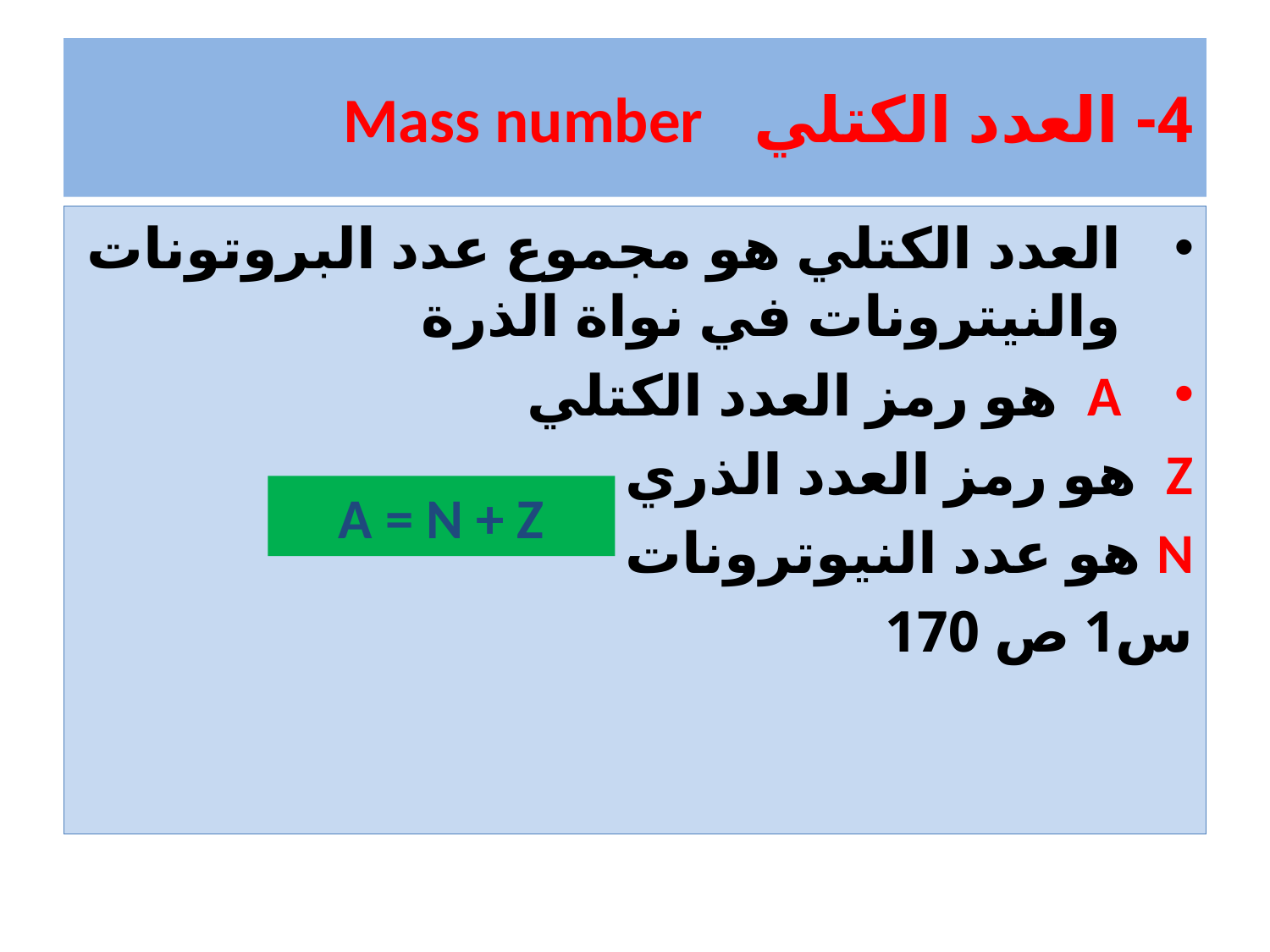

# 4- العدد الكتلي   Mass number
العدد الكتلي هو مجموع عدد البروتونات والنيترونات في نواة الذرة
A  هو رمز العدد الكتلي
Z  هو رمز العدد الذري
N هو عدد النيوترونات
س1 ص 170

A = N + Z